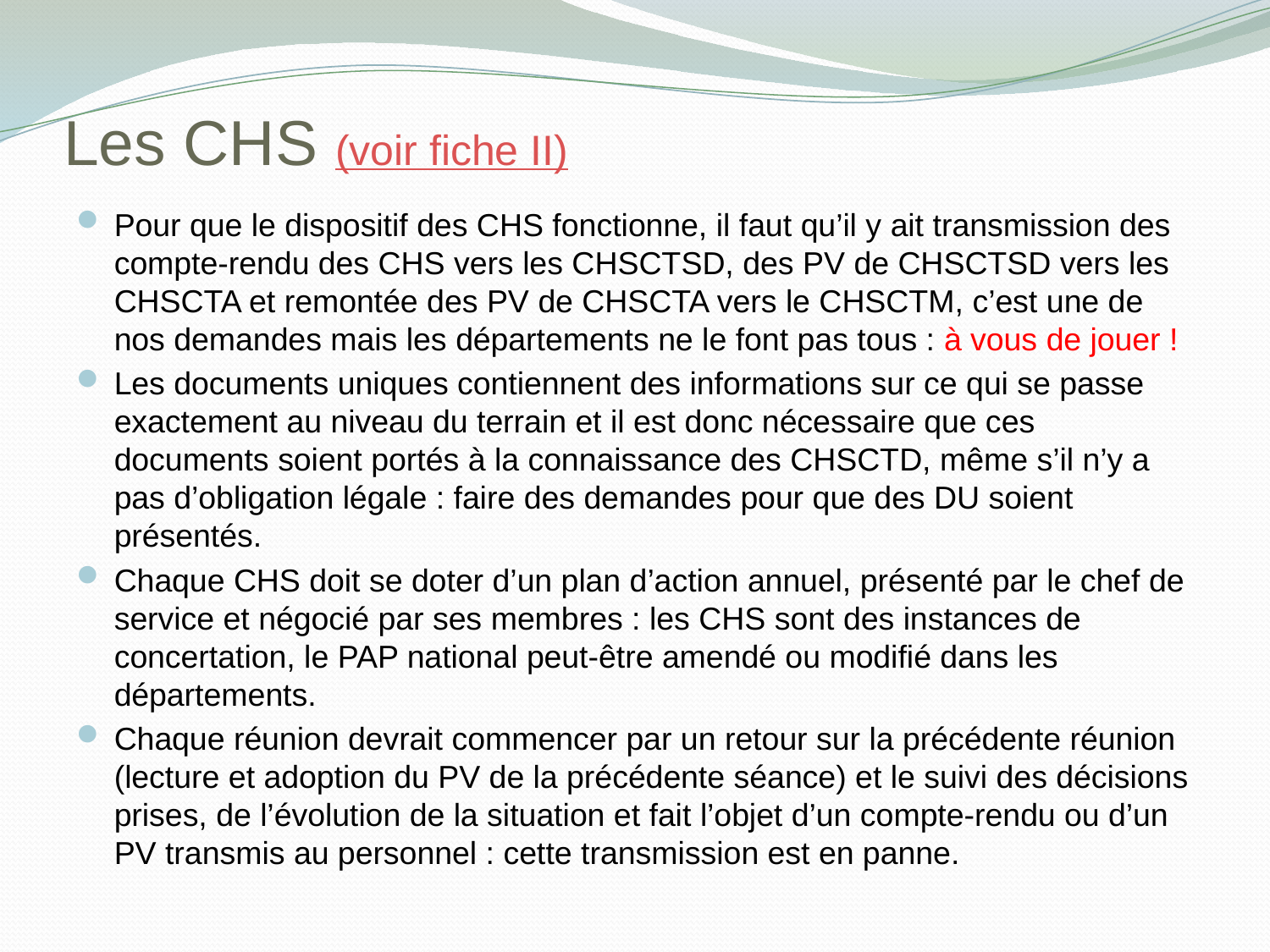

# Les CHS (voir fiche II)
Pour que le dispositif des CHS fonctionne, il faut qu’il y ait transmission des compte-rendu des CHS vers les CHSCTSD, des PV de CHSCTSD vers les CHSCTA et remontée des PV de CHSCTA vers le CHSCTM, c’est une de nos demandes mais les départements ne le font pas tous : à vous de jouer !
Les documents uniques contiennent des informations sur ce qui se passe exactement au niveau du terrain et il est donc nécessaire que ces documents soient portés à la connaissance des CHSCTD, même s’il n’y a pas d’obligation légale : faire des demandes pour que des DU soient présentés.
Chaque CHS doit se doter d’un plan d’action annuel, présenté par le chef de service et négocié par ses membres : les CHS sont des instances de concertation, le PAP national peut-être amendé ou modifié dans les départements.
Chaque réunion devrait commencer par un retour sur la précédente réunion (lecture et adoption du PV de la précédente séance) et le suivi des décisions prises, de l’évolution de la situation et fait l’objet d’un compte-rendu ou d’un PV transmis au personnel : cette transmission est en panne.